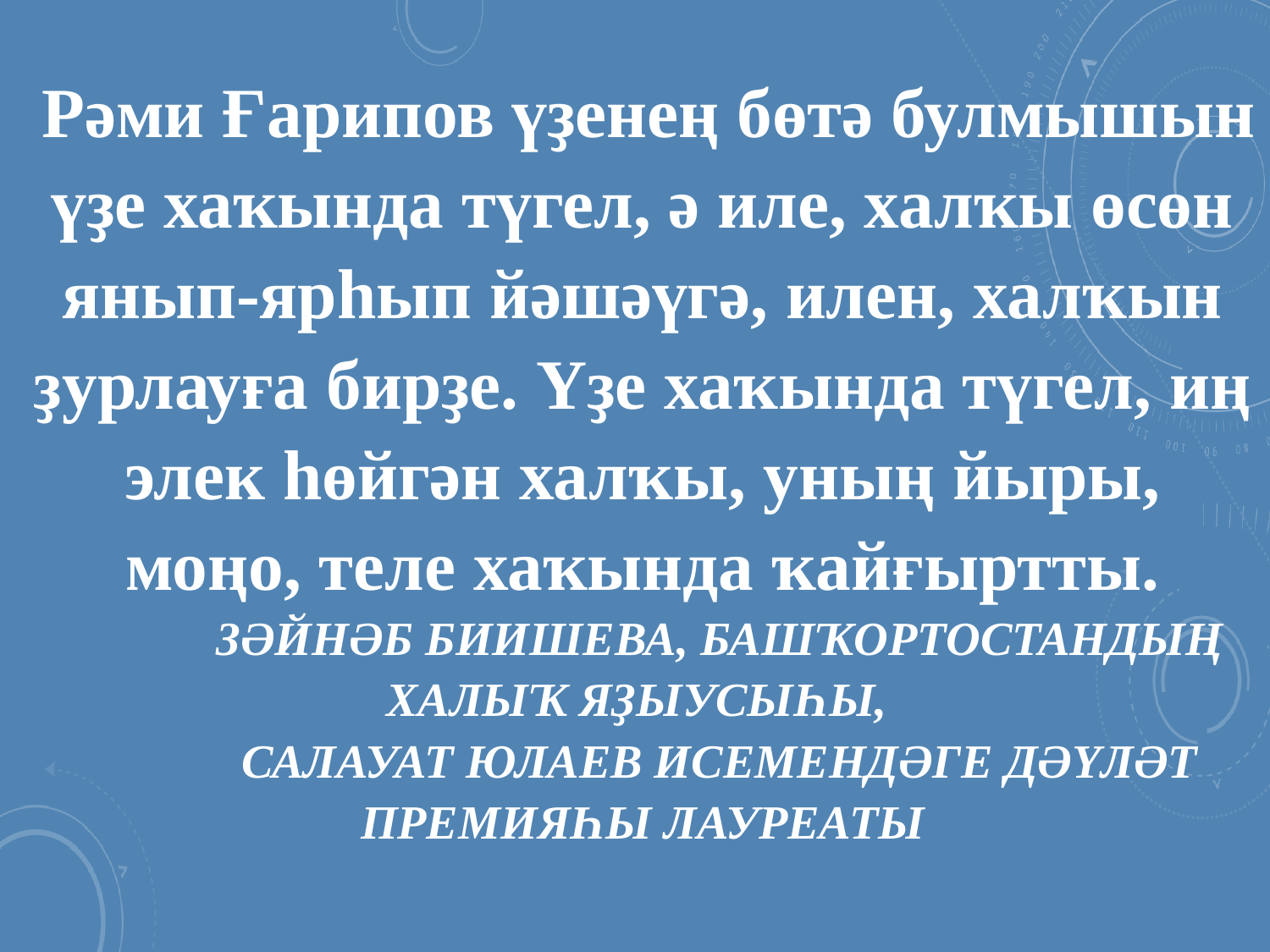

# Рәми Ғарипов үҙенең бөтә булмышын үҙе хаҡында түгел, ә иле, халҡы өсөн янып-ярһып йәшәүгә, илен, халҡын ҙурлауға бирҙе. Үҙе хаҡында түгел, иң элек һөйгән халҡы, уның йыры, моңо, теле хаҡында ҡайғыртты. Зәйнәб Биишева, Башҡортостандың халыҡ яҙыусыһы, Салауат Юлаев исемендәге Дәүләт премияһы лауреаты